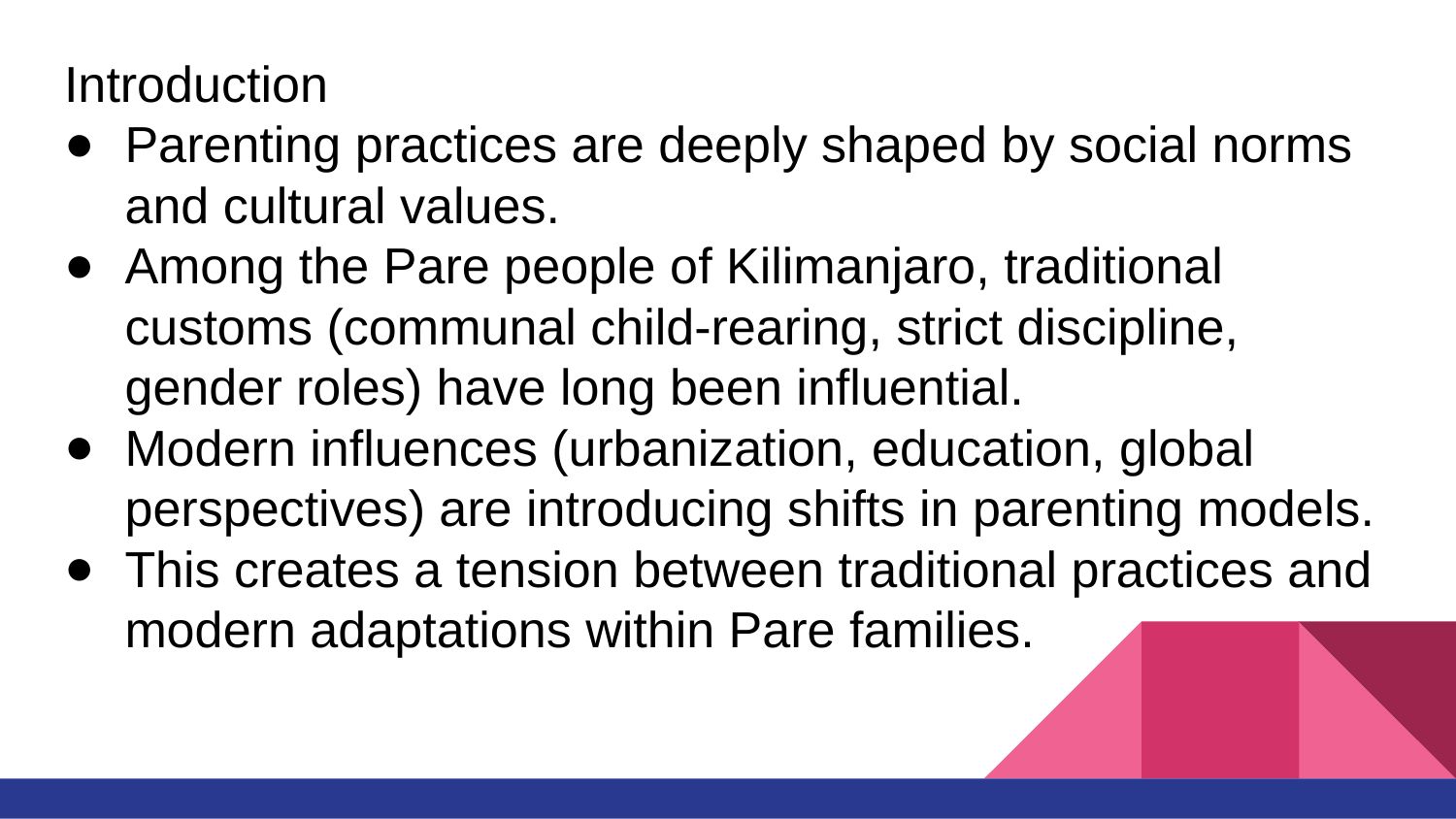

Introduction
Parenting practices are deeply shaped by social norms and cultural values.
Among the Pare people of Kilimanjaro, traditional customs (communal child-rearing, strict discipline, gender roles) have long been influential.
Modern influences (urbanization, education, global perspectives) are introducing shifts in parenting models.
This creates a tension between traditional practices and modern adaptations within Pare families.